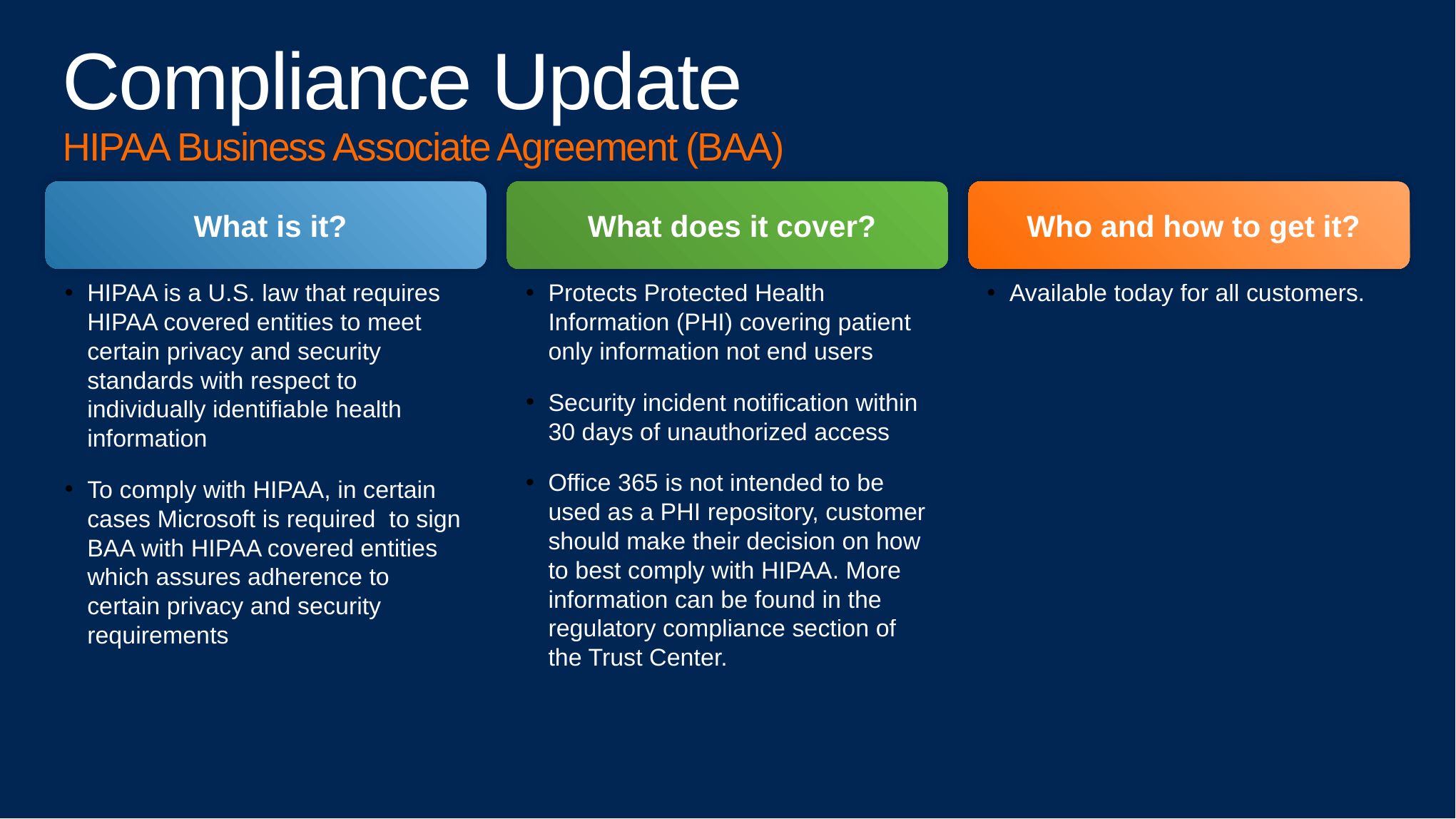

# Compliance Update HIPAA Business Associate Agreement (BAA)
What is it?
What does it cover?
Who and how to get it?
HIPAA is a U.S. law that requires HIPAA covered entities to meet certain privacy and security standards with respect to individually identifiable health information
To comply with HIPAA, in certain cases Microsoft is required  to sign BAA with HIPAA covered entities which assures adherence to certain privacy and security requirements
Protects Protected Health Information (PHI) covering patient only information not end users
Security incident notification within 30 days of unauthorized access
Office 365 is not intended to be used as a PHI repository, customer should make their decision on how to best comply with HIPAA. More information can be found in the regulatory compliance section of the Trust Center.
Available today for all customers.